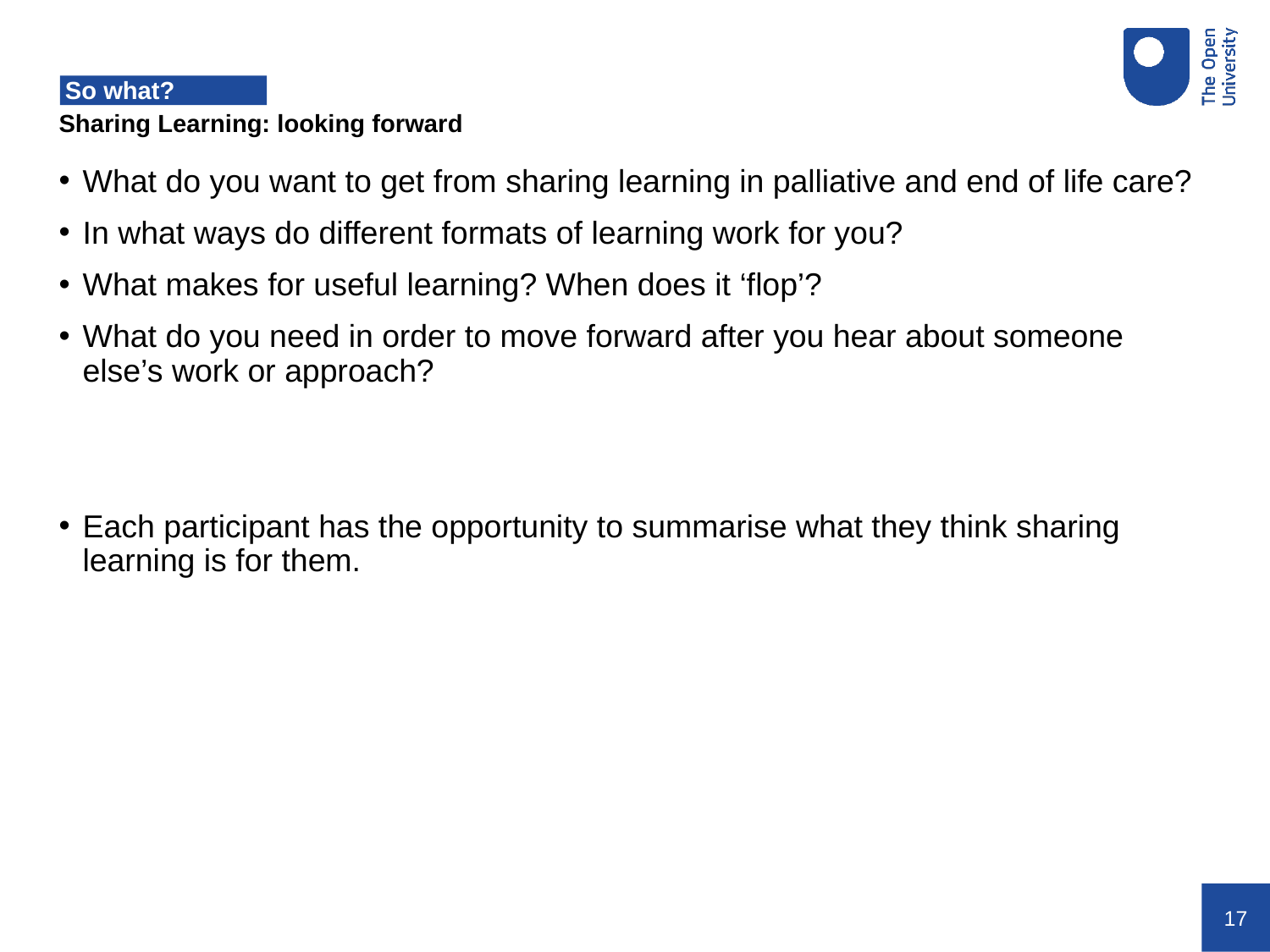

# So what?
Sharing Learning: looking forward
What do you want to get from sharing learning in palliative and end of life care?
In what ways do different formats of learning work for you?
What makes for useful learning? When does it ‘flop’?
What do you need in order to move forward after you hear about someone else’s work or approach?

Each participant has the opportunity to summarise what they think sharing learning is for them.